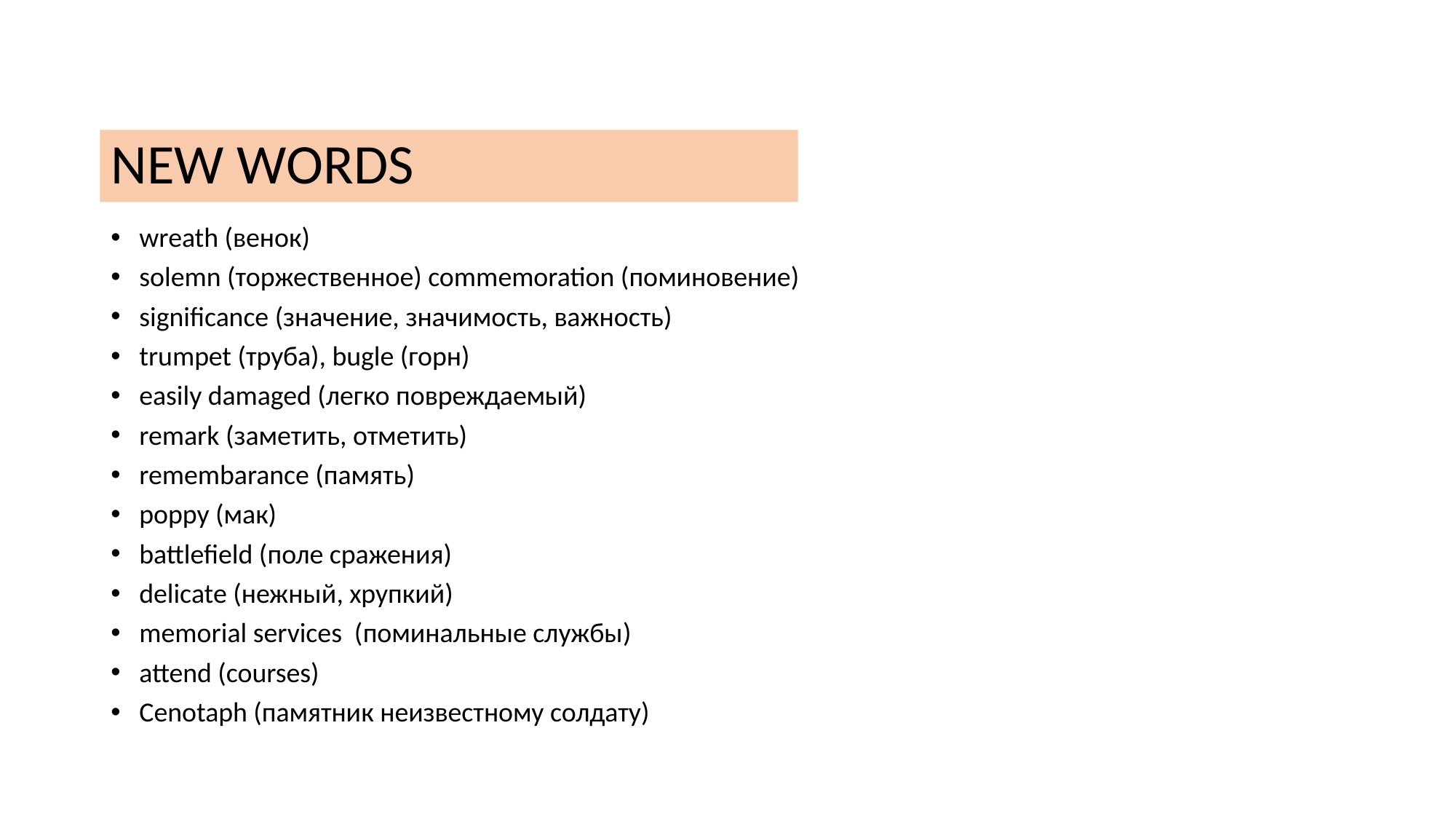

# NEW WORDS
wreath (венок)
solemn (торжественное) commemoration (поминовение)
significance (значение, значимость, важность)
trumpet (труба), bugle (горн)
easily damaged (легко повреждаемый)
remark (заметить, отметить)
remembarance (память)
poppy (мак)
battlefield (поле сражения)
delicate (нежный, хрупкий)
memorial services  (поминальные службы)
attend (courses)
Cenotaph (памятник неизвестному солдату)